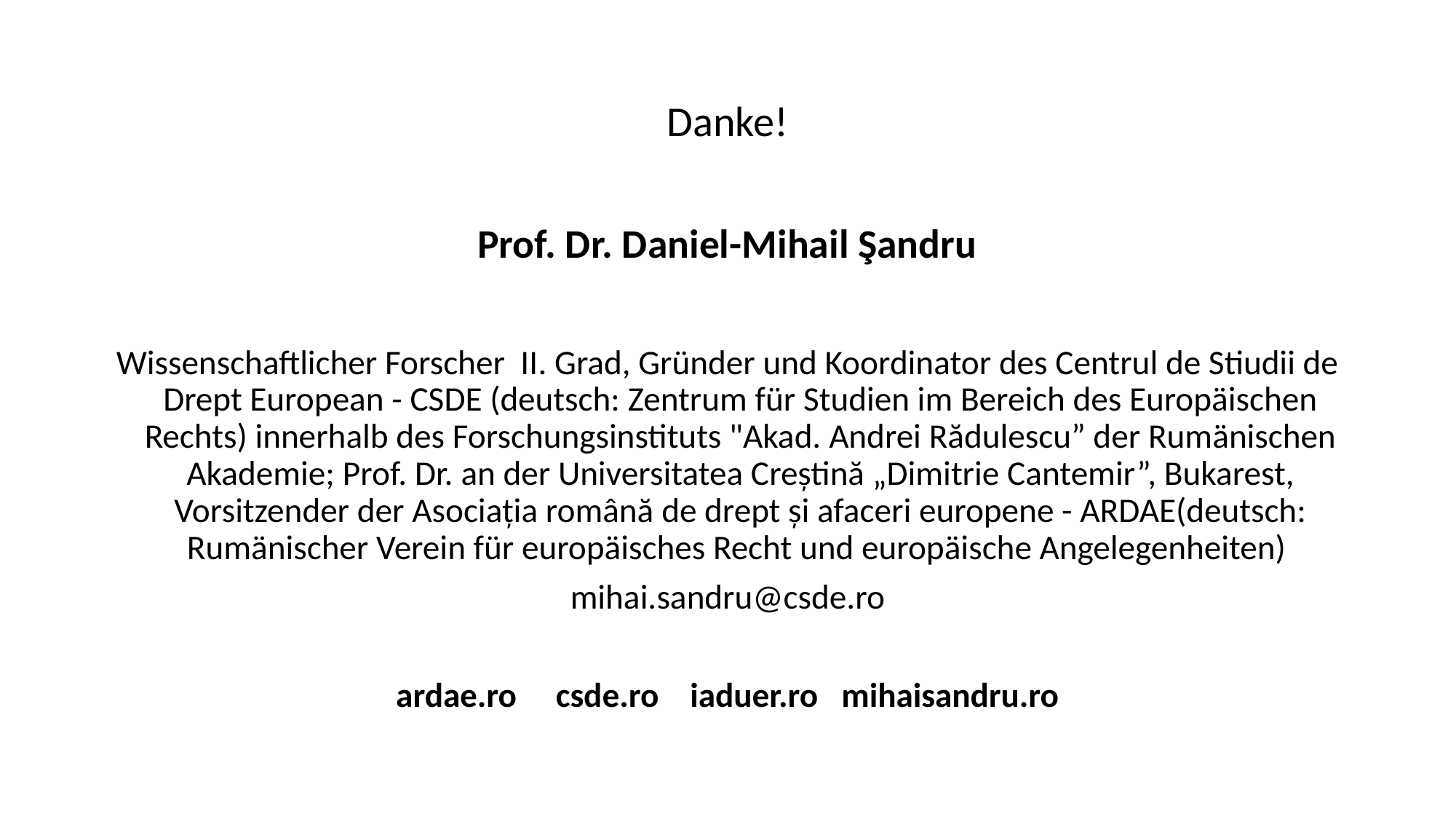

# Danke!
Prof. Dr. Daniel-Mihail Şandru

Wissenschaftlicher Forscher  II. Grad, Gründer und Koordinator des Centrul de Stiudii de Drept European - CSDE (deutsch: Zentrum für Studien im Bereich des Europäischen Rechts) innerhalb des Forschungsinstituts "Akad. Andrei Rădulescu” der Rumänischen Akademie; Prof. Dr. an der Universitatea Creştină „Dimitrie Cantemir”, Bukarest, Vorsitzender der Asociaţia română de drept şi afaceri europene - ARDAE(deutsch: Rumänischer Verein für europäisches Recht und europäische Angelegenheiten)
mihai.sandru@csde.ro

ardae.ro     csde.ro    iaduer.ro   mihaisandru.ro